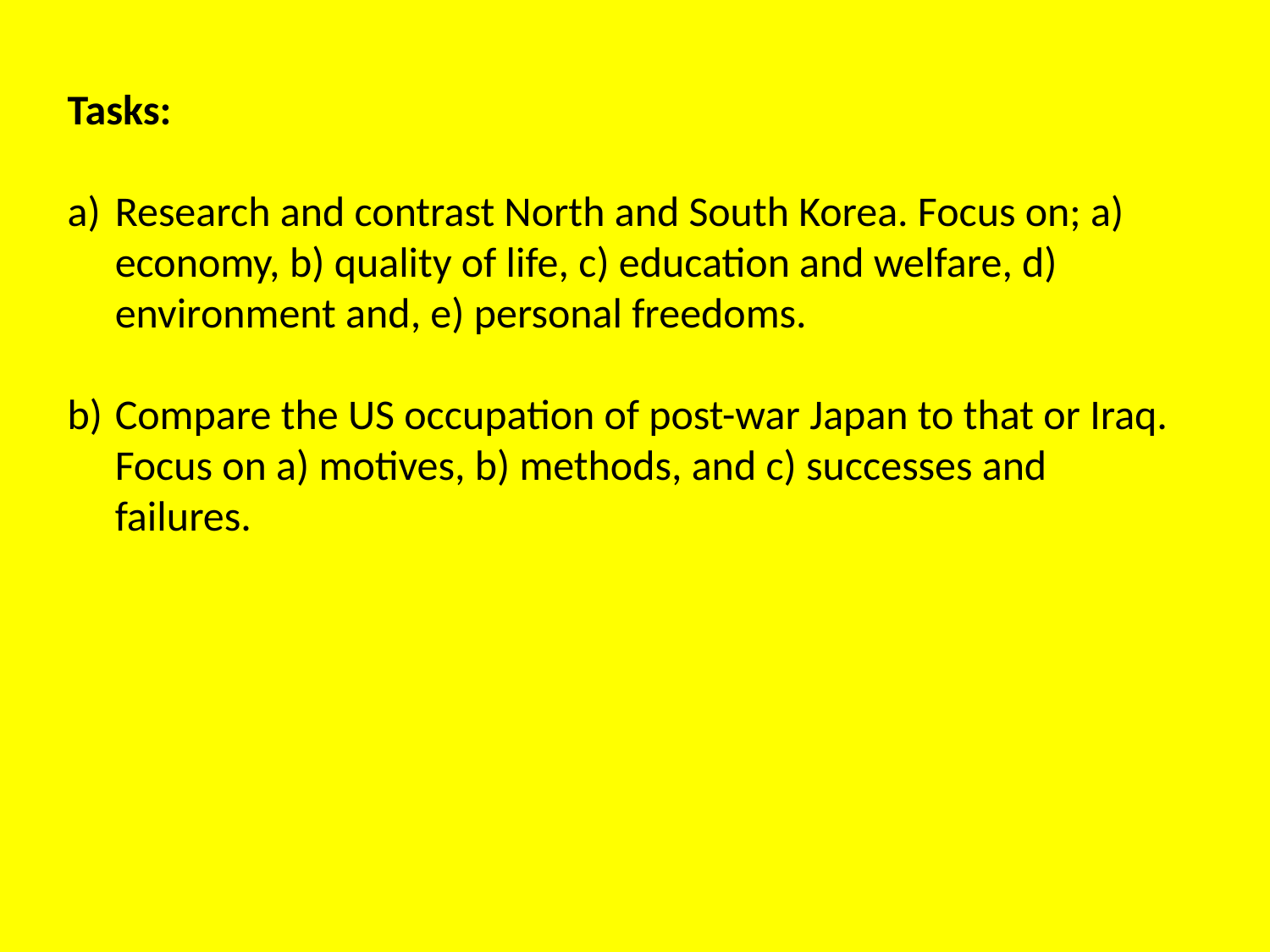

Tasks:

Research and contrast North and South Korea. Focus on; a) economy, b) quality of life, c) education and welfare, d) environment and, e) personal freedoms.

Compare the US occupation of post-war Japan to that or Iraq. Focus on a) motives, b) methods, and c) successes and failures.